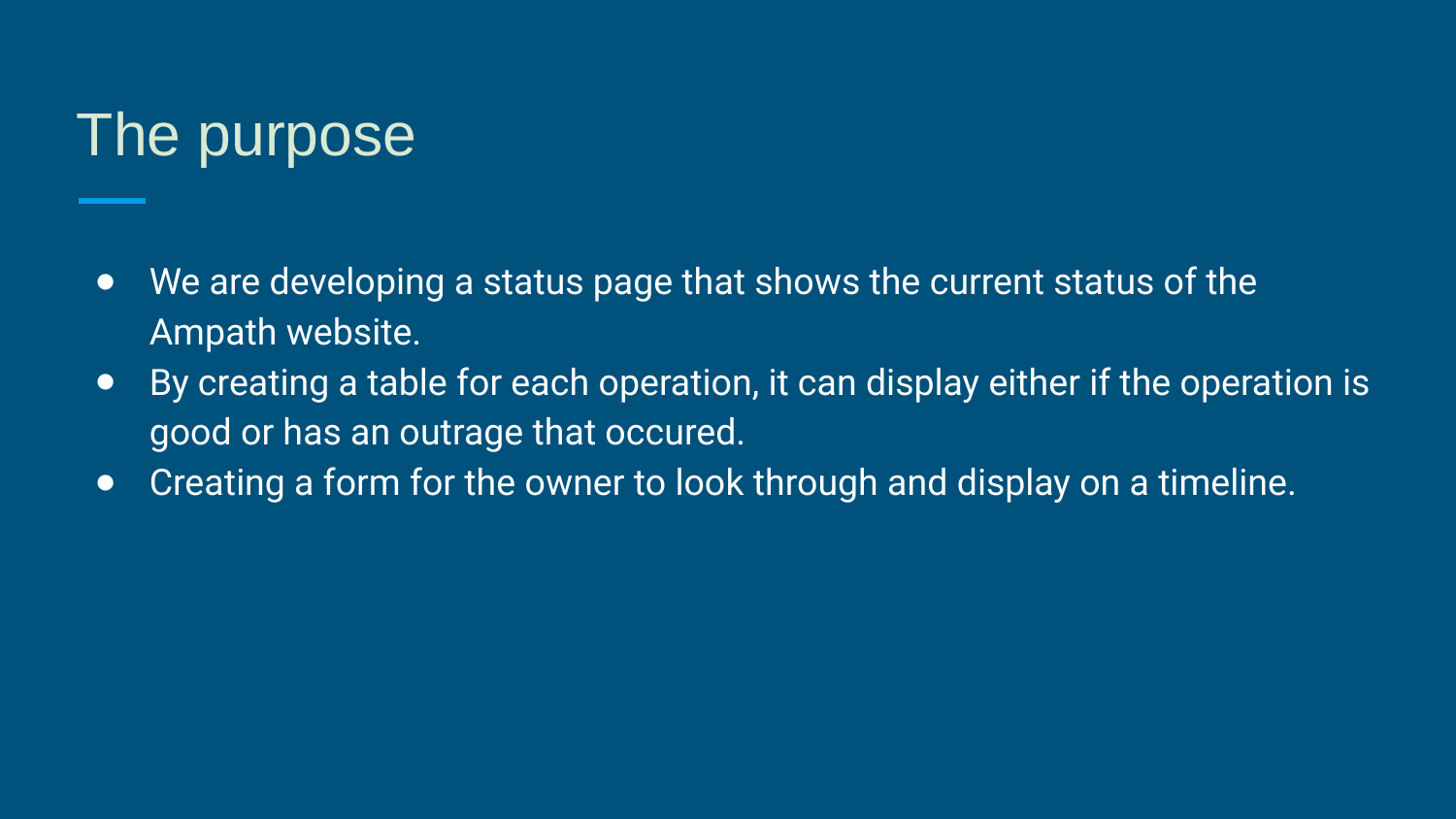

# The purpose
We are developing a status page that shows the current status of the Ampath website.
By creating a table for each operation, it can display either if the operation is good or has an outrage that occured.
Creating a form for the owner to look through and display on a timeline.